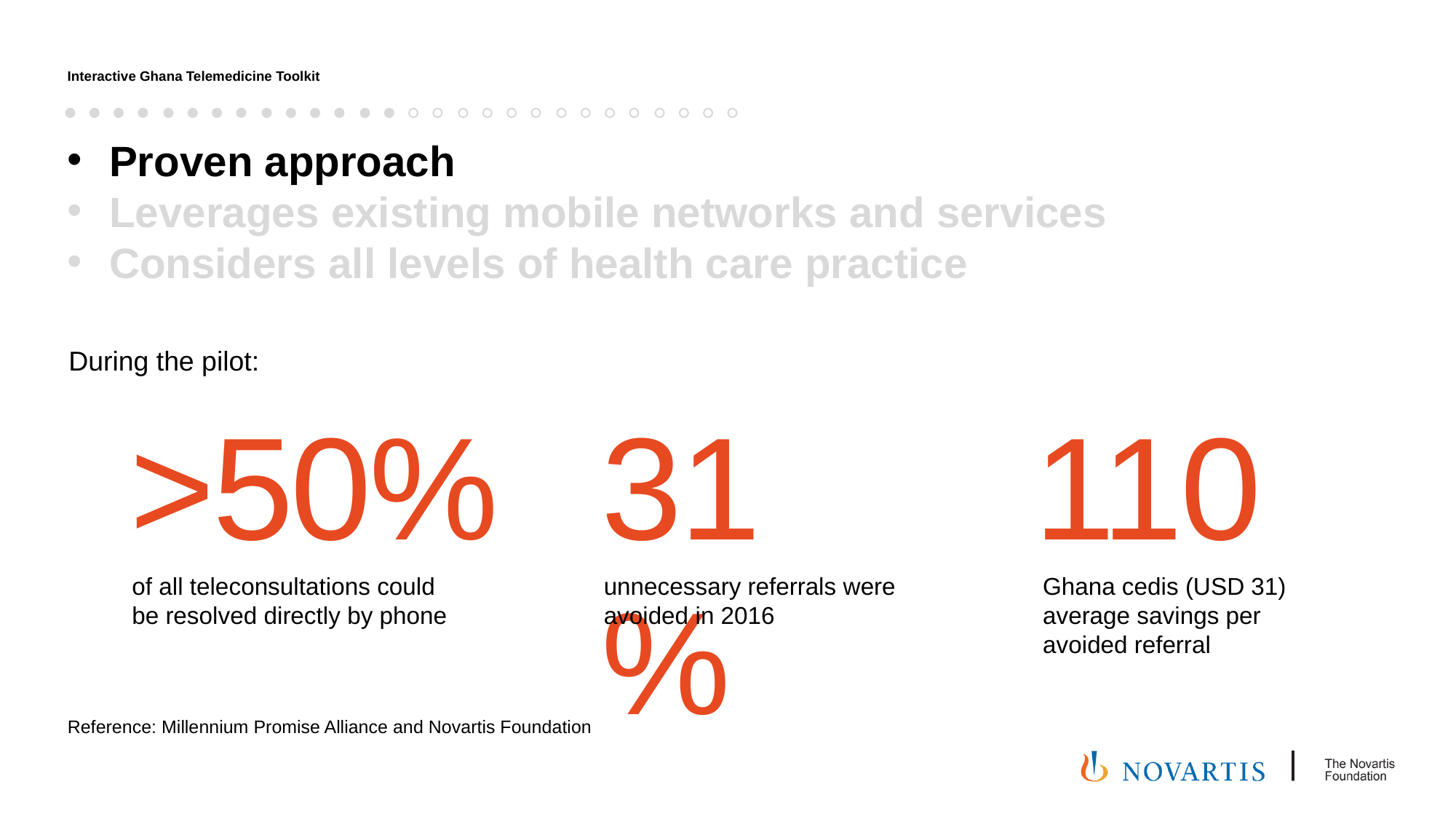

Proven approach
Leverages existing mobile networks and services
Considers all levels of health care practice

During the pilot:
>50%
31%
110
of all teleconsultations could be resolved directly by phone
unnecessary referrals were avoided in 2016
Ghana cedis (USD 31) average savings per avoided referral
Reference: Millennium Promise Alliance and Novartis Foundation